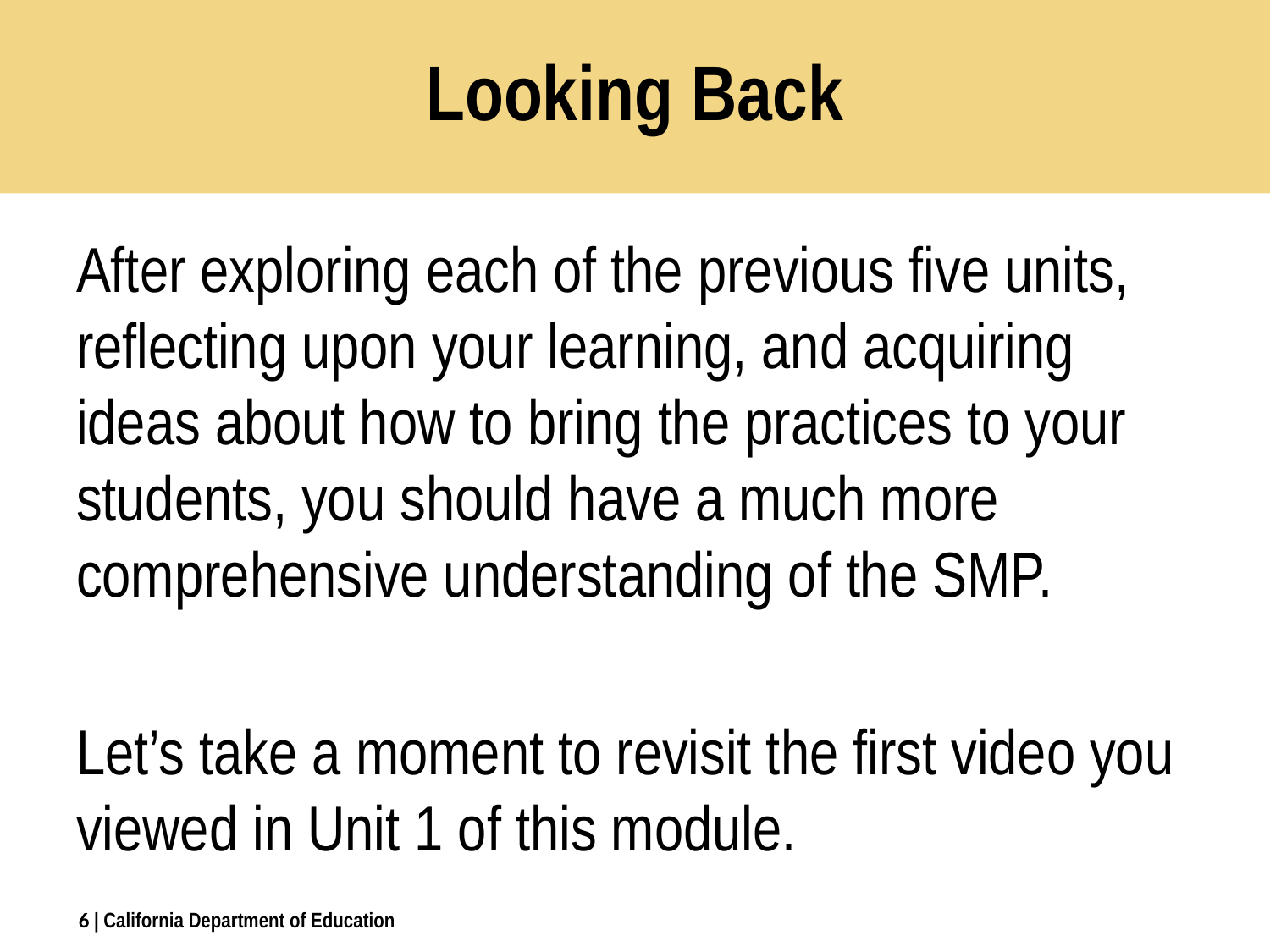

Looking Back
After exploring each of the previous five units, reflecting upon your learning, and acquiring ideas about how to bring the practices to your students, you should have a much more comprehensive understanding of the SMP.

Let’s take a moment to revisit the first video you viewed in Unit 1 of this module.
6
| California Department of Education